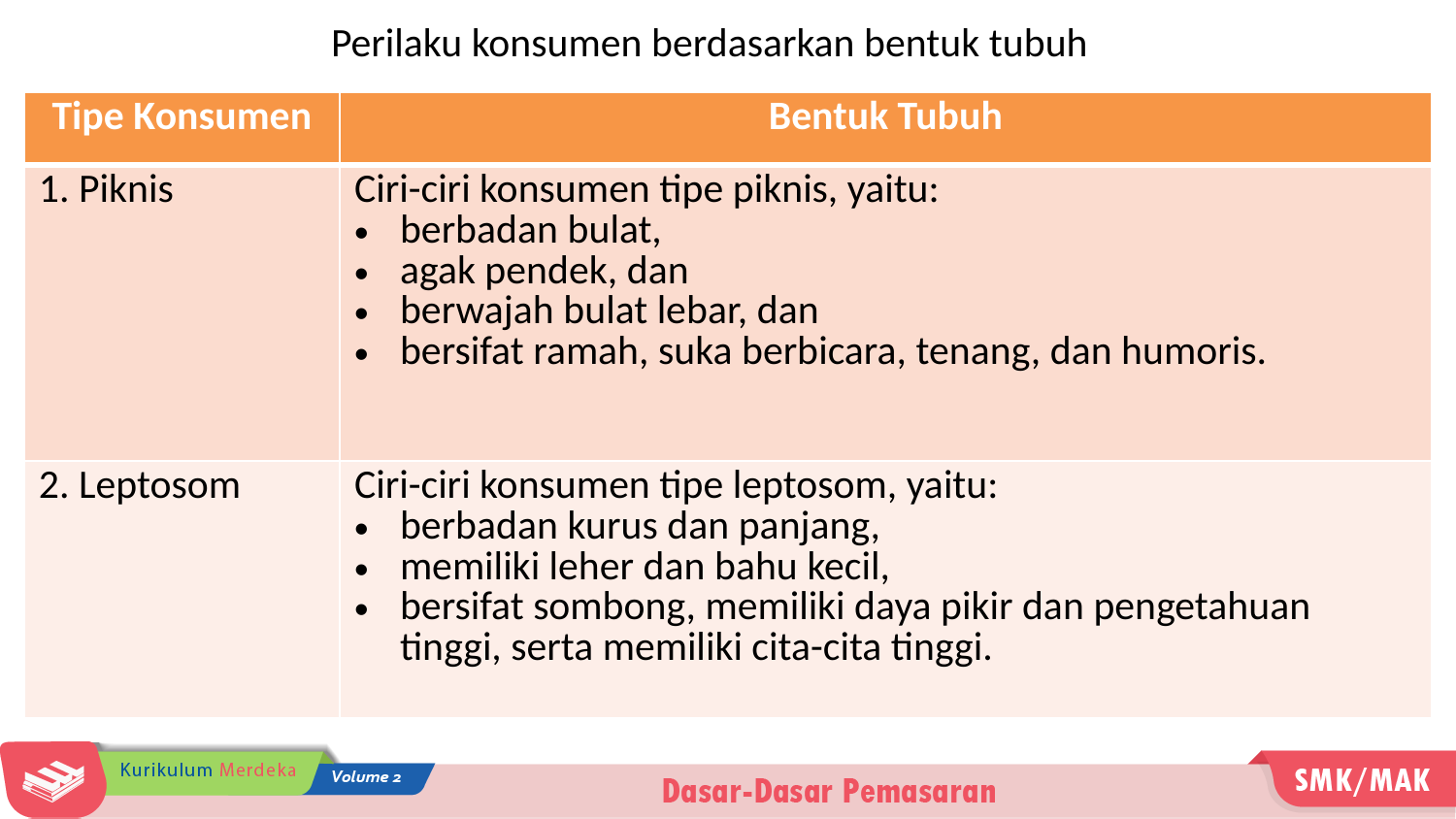

Perilaku konsumen berdasarkan bentuk tubuh
| Tipe Konsumen | Bentuk Tubuh |
| --- | --- |
| 1. Piknis | Ciri-ciri konsumen tipe piknis, yaitu: berbadan bulat, agak pendek, dan berwajah bulat lebar, dan bersifat ramah, suka berbicara, tenang, dan humoris. |
| 2. Leptosom | Ciri-ciri konsumen tipe leptosom, yaitu: berbadan kurus dan panjang, memiliki leher dan bahu kecil, bersifat sombong, memiliki daya pikir dan pengetahuan tinggi, serta memiliki cita-cita tinggi. |